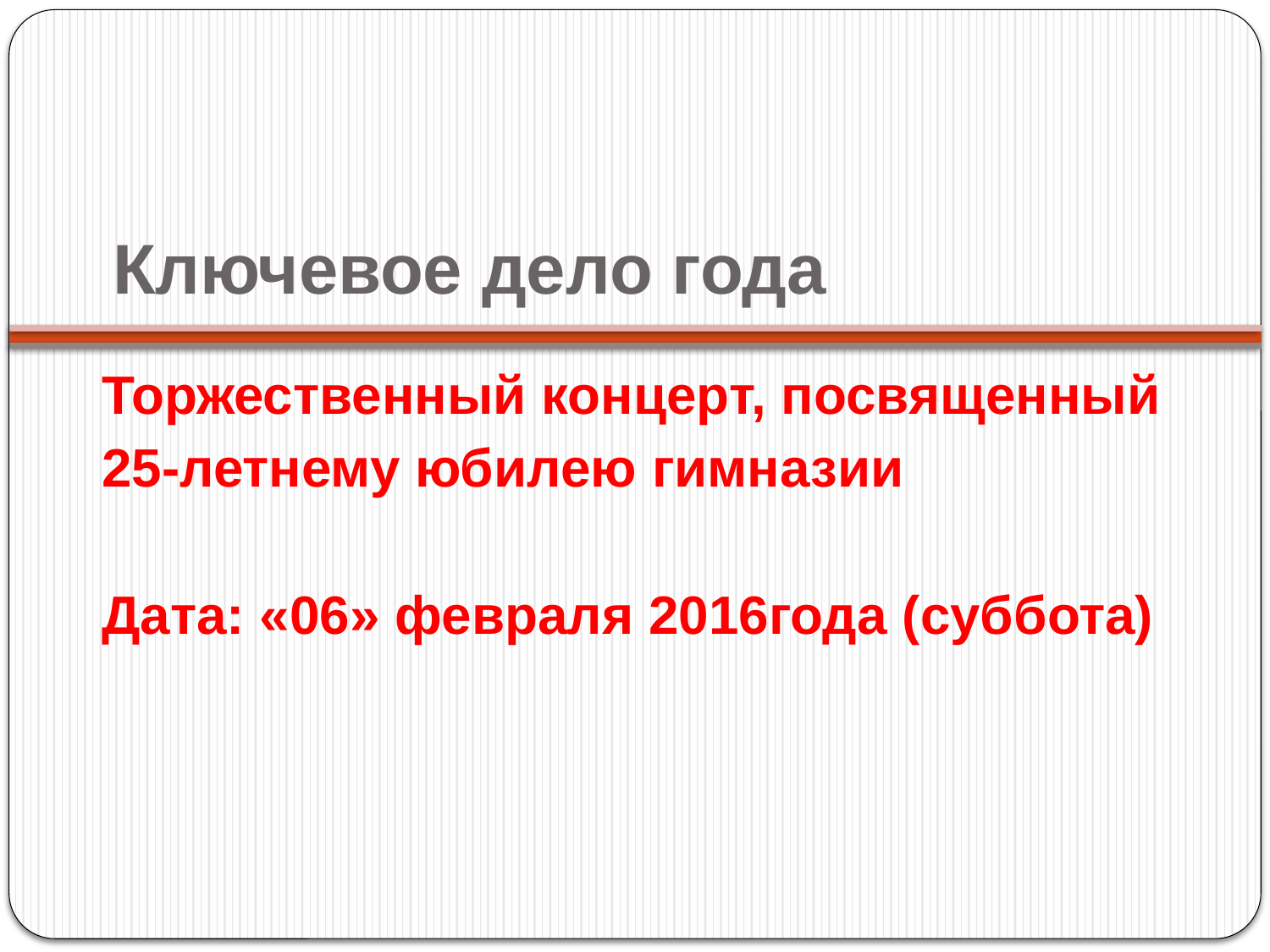

# Ключевое дело года
Торжественный концерт, посвященный
25-летнему юбилею гимназии

Дата: «06» февраля 2016года (суббота)